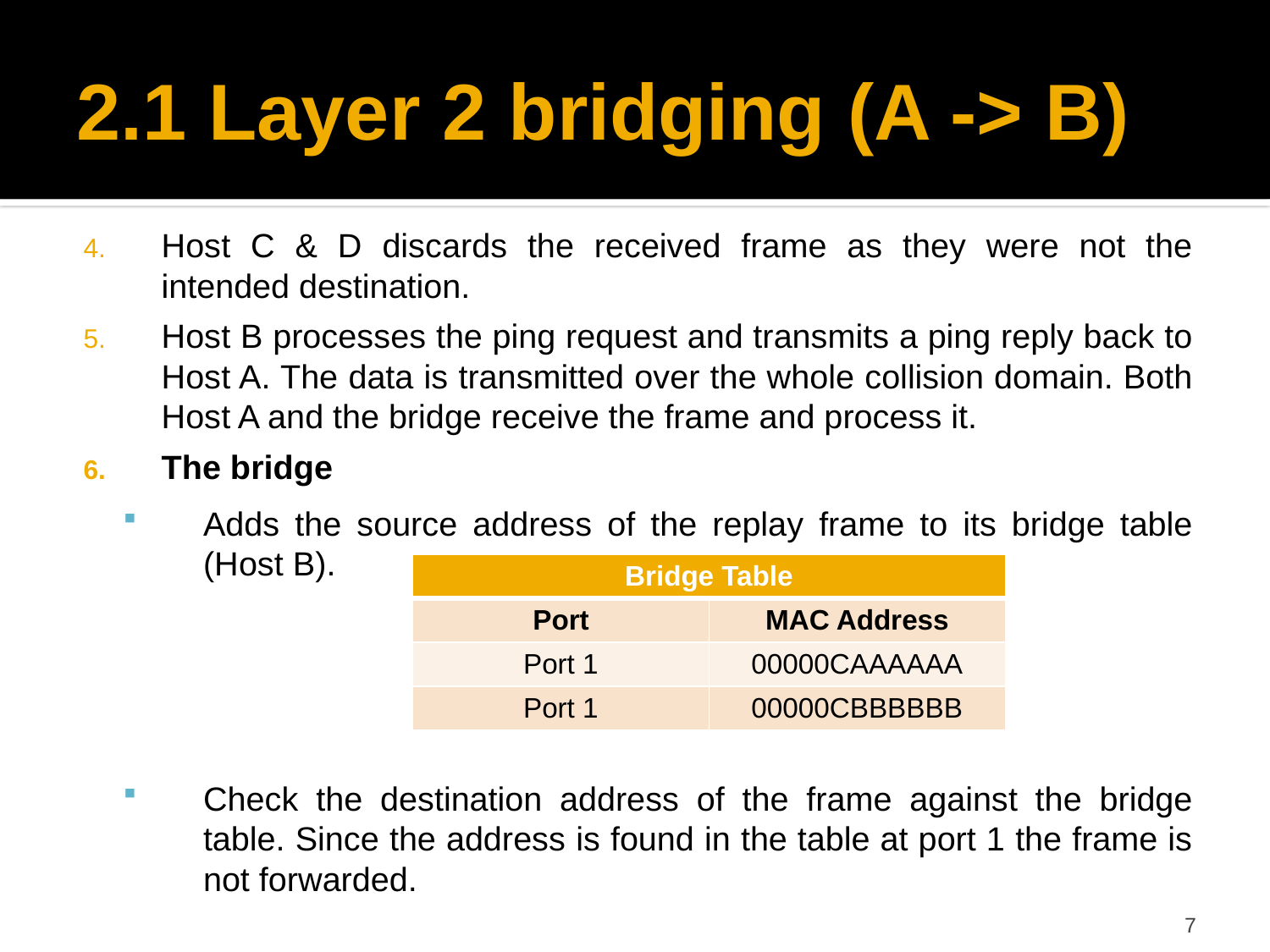

# 2.1 Layer 2 bridging (A -> B)
Host C & D discards the received frame as they were not the intended destination.
Host B processes the ping request and transmits a ping reply back to Host A. The data is transmitted over the whole collision domain. Both Host A and the bridge receive the frame and process it.
The bridge
Adds the source address of the replay frame to its bridge table (Host B).

Check the destination address of the frame against the bridge table. Since the address is found in the table at port 1 the frame is not forwarded.
| Bridge Table |  |
| --- | --- |
| Port | MAC Address |
| Port 1 | 00000CAAAAAA |
| Port 1 | 00000CBBBBBB |
7